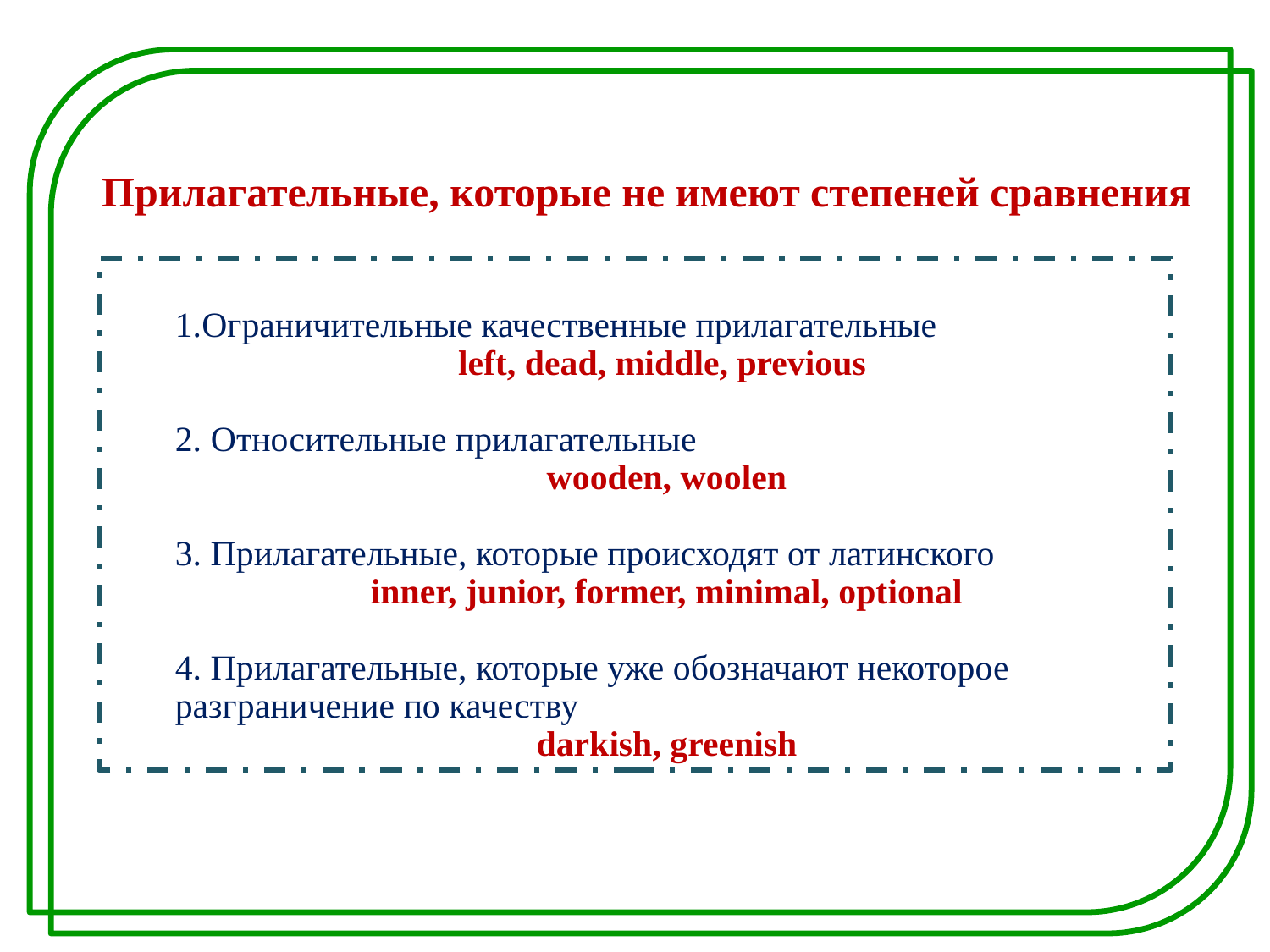

Прилагательные, которые не имеют степеней сравнения

1.Ограничительные качественные прилагательные
left, dead, middle, previous

2. Относительные прилагательные
wooden, woolen

3. Прилагательные, которые происходят от латинского
inner, junior, former, minimal, optional

4. Прилагательные, которые уже обозначают некоторое разграничение по качеству
darkish, greenish